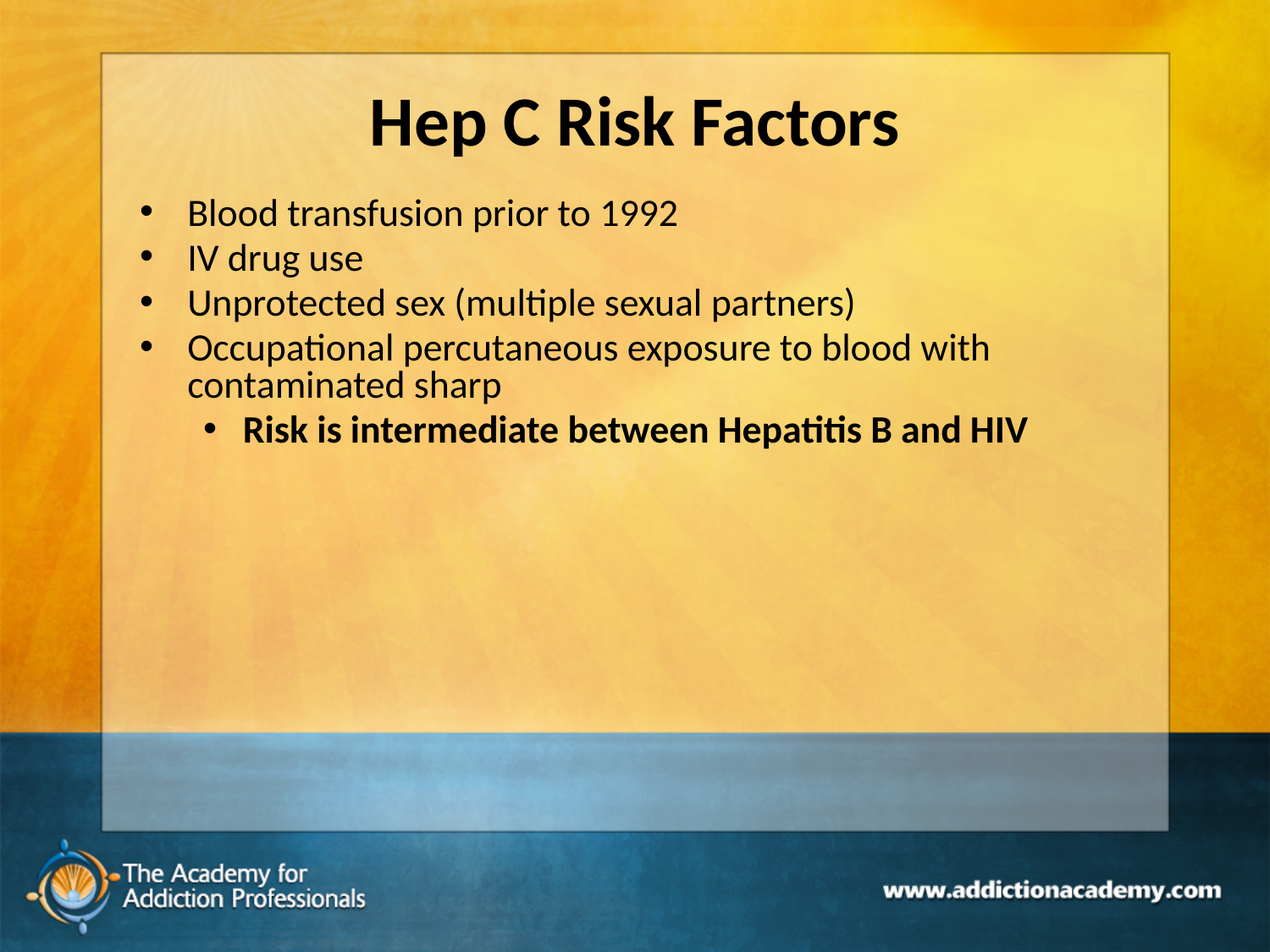

# Hep C Risk Factors
Blood transfusion prior to 1992
IV drug use
Unprotected sex (multiple sexual partners)
Occupational percutaneous exposure to blood with contaminated sharp
Risk is intermediate between Hepatitis B and HIV